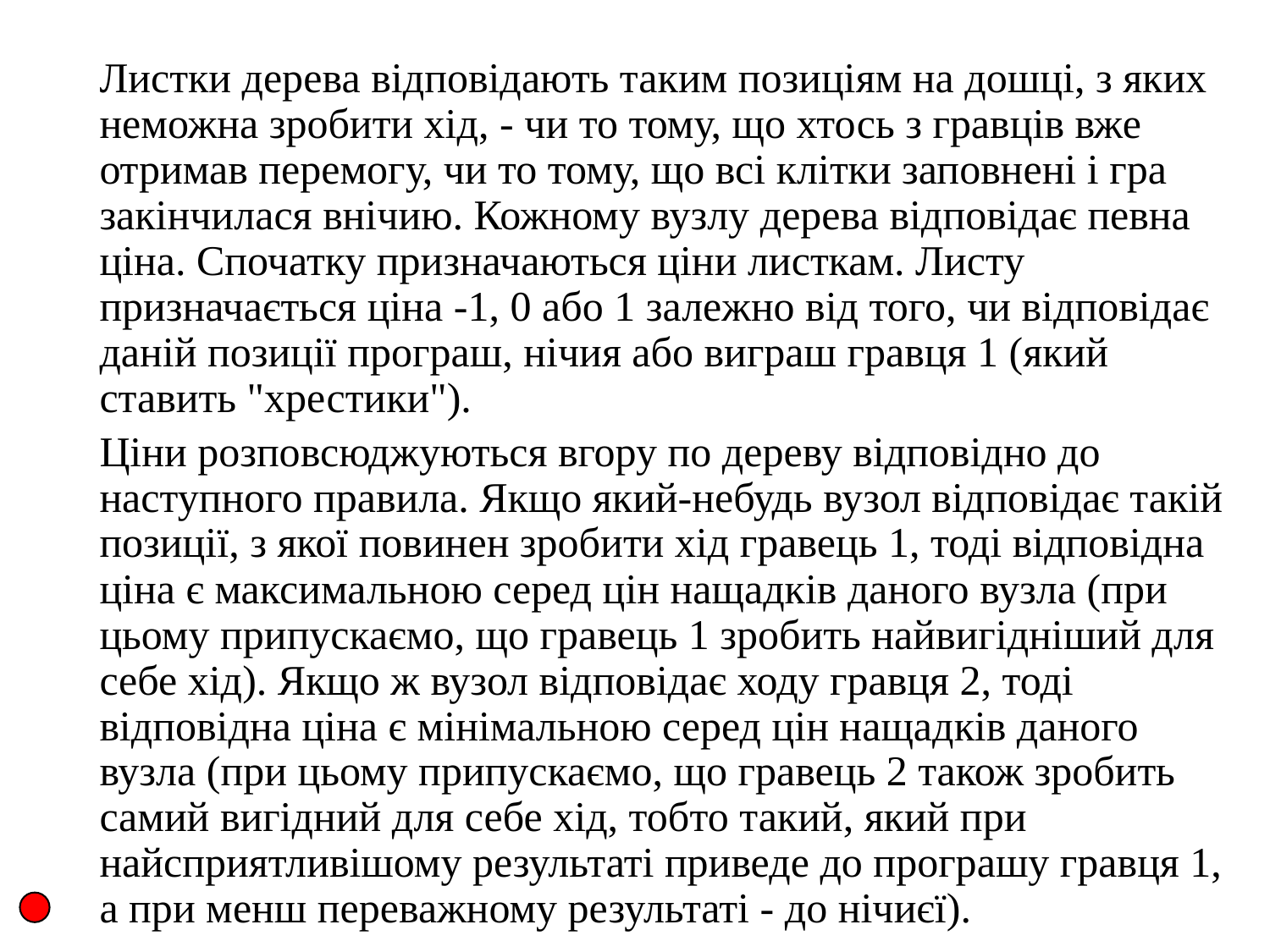

Листки дерева відповідають таким позиціям на дошці, з яких неможна зробити хід, - чи то тому, що хтось з гравців вже отримав перемогу, чи то тому, що всі клітки заповнені і гра закінчилася внічию. Кожному вузлу дерева відповідає певна ціна. Спочатку призначаються ціни листкам. Листу призначається ціна -1, 0 або 1 залежно від того, чи відповідає даній позиції програш, нічия або виграш гравця 1 (який ставить "хрестики").
	Ціни розповсюджуються вгору по дереву відповідно до наступного правила. Якщо який-небудь вузол відповідає такій позиції, з якої повинен зробити хід гравець 1, тоді відповідна ціна є максимальною серед цін нащадків даного вузла (при цьому припускаємо, що гравець 1 зробить найвигідніший для себе хід). Якщо ж вузол відповідає ходу гравця 2, тоді відповідна ціна є мінімальною серед цін нащадків даного вузла (при цьому припускаємо, що гравець 2 також зробить самий вигідний для себе хід, тобто такий, який при найсприятливішому результаті приведе до програшу гравця 1, а при менш переважному результаті - до нічиєї).